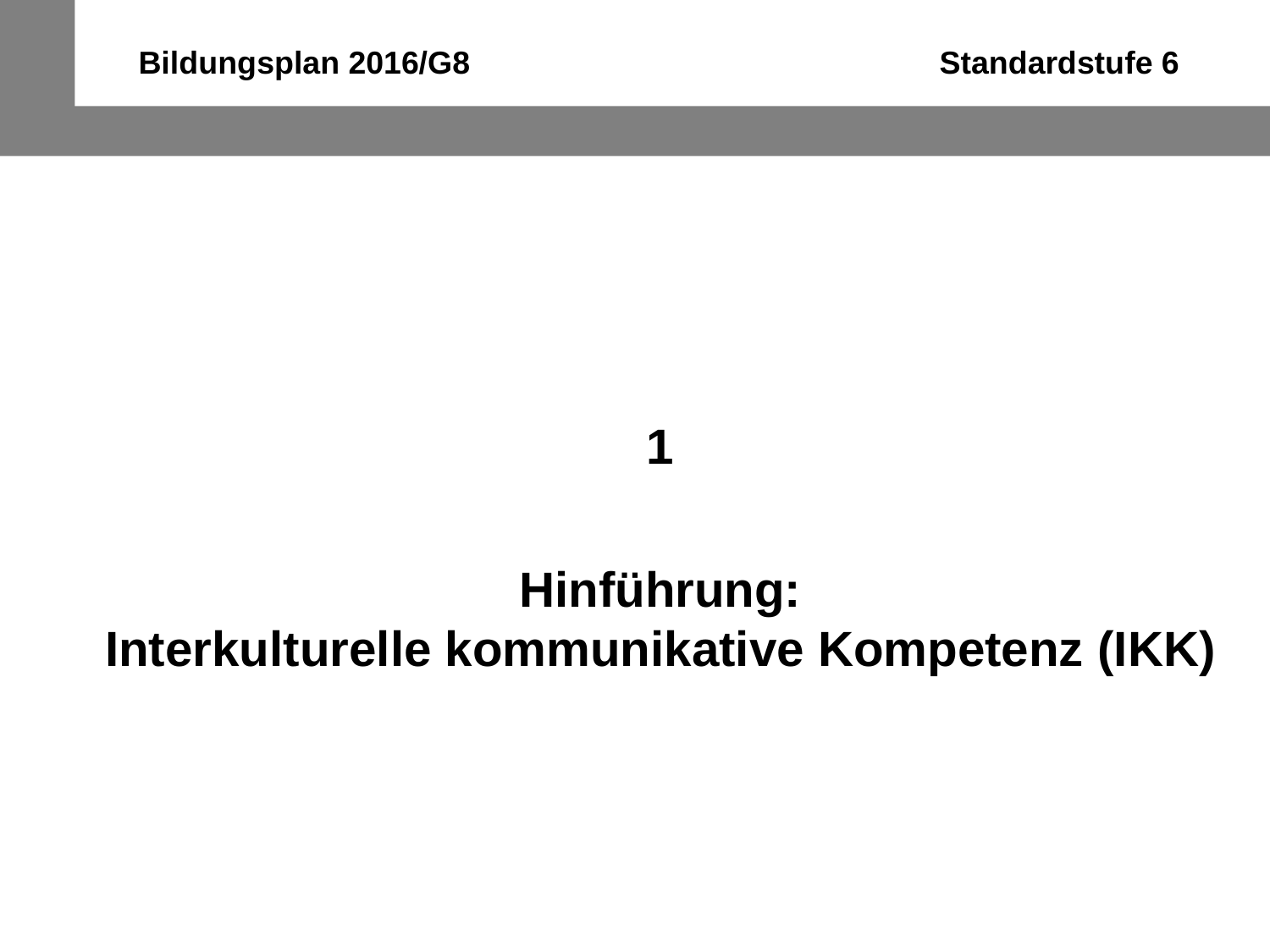

Bildungsplan 2016/G8                                                     Standardstufe 6

1

Hinführung:
Interkulturelle kommunikative Kompetenz (IKK)